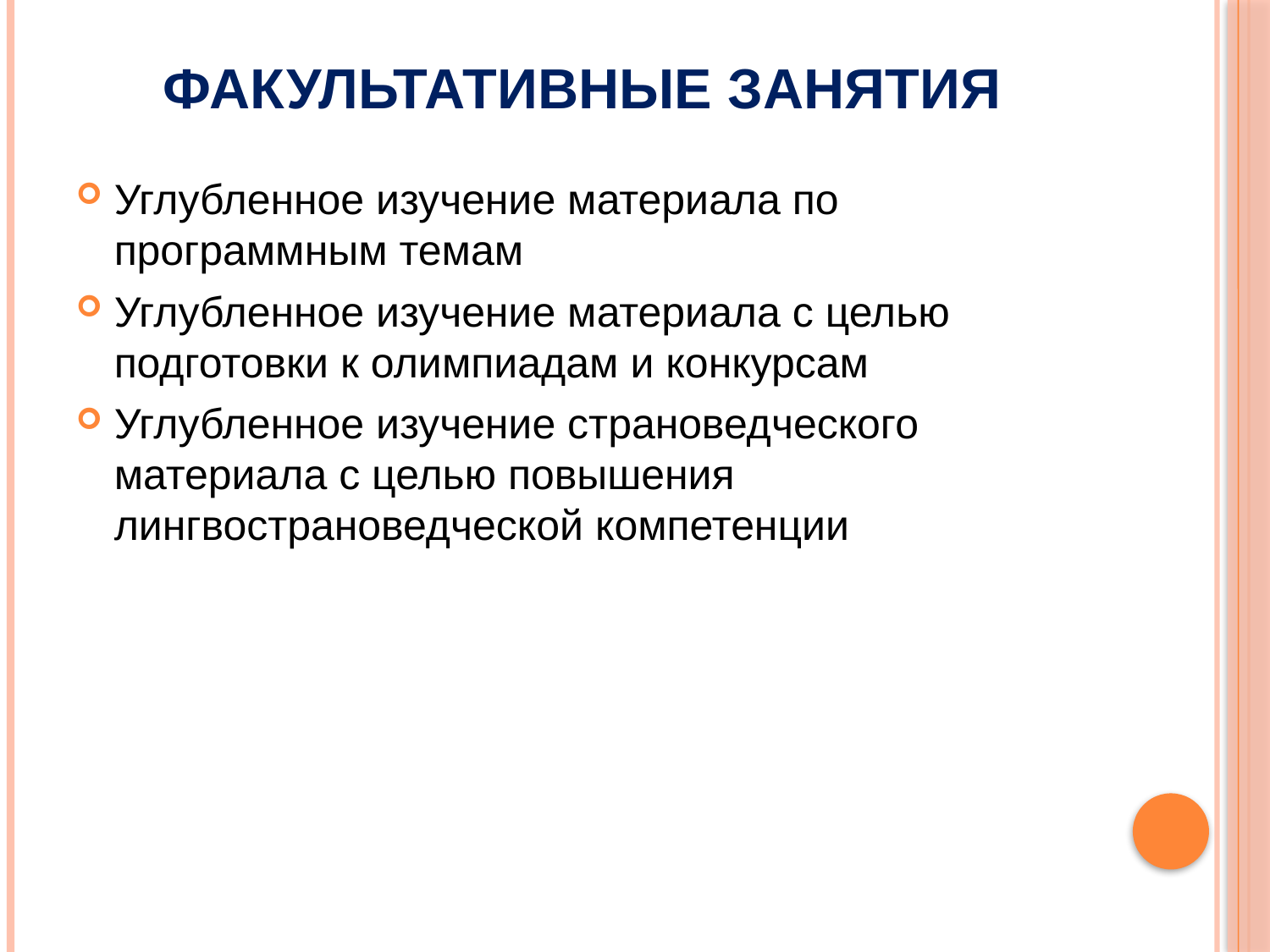

# факультативные занятия
Углубленное изучение материала по программным темам
Углубленное изучение материала с целью подготовки к олимпиадам и конкурсам
Углубленное изучение страноведческого материала с целью повышения лингвострановедческой компетенции